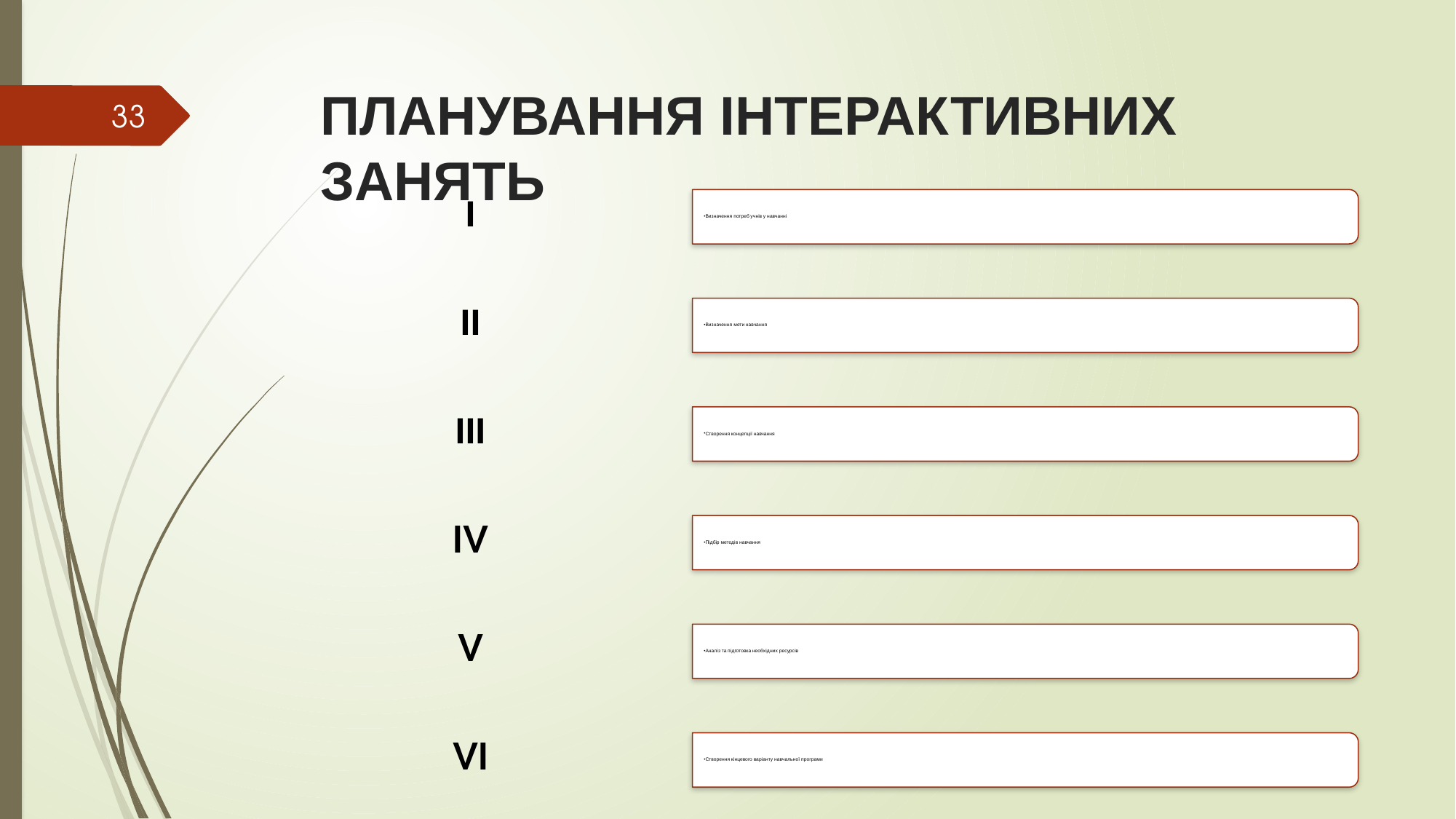

# ПЛАНУВАННЯ ІНТЕРАКТИВНИХ ЗАНЯТЬ
33
І
Визначення потреб учнів у навчанні
ІІ
Визначення мети навчання
ІІІ
Створення концепції навчання
VI
IV
V
Підбір методів навчання
Аналіз та підготовка необхідних ресурсів
Створення кінцевого варіанту навчальної програми